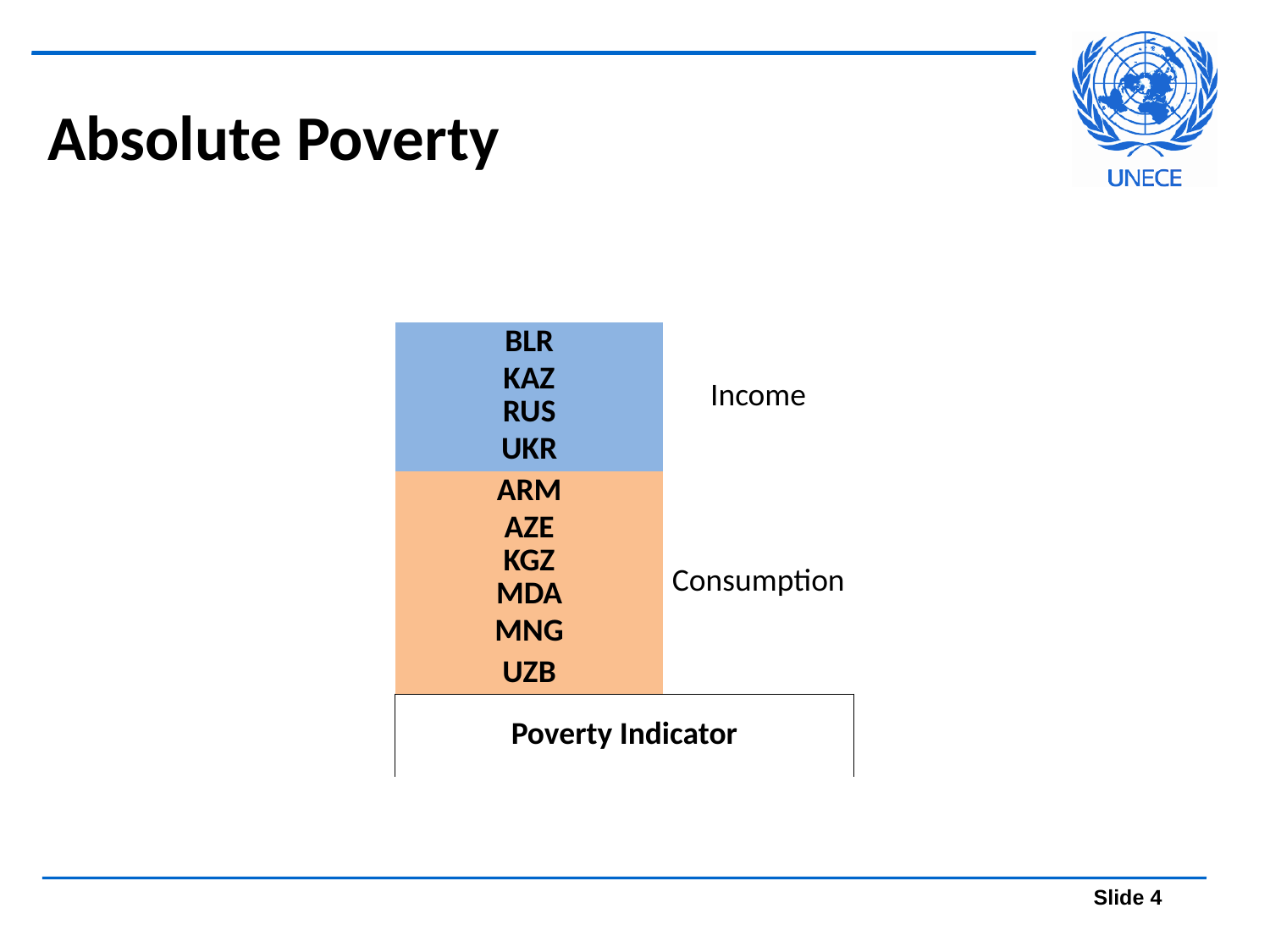

# Absolute Poverty
| BLR | Income |
| --- | --- |
| KAZ |  |
| RUS |  |
| UKR |  |
| ARM | Consumption |
| AZE |  |
| KGZ |  |
| MDA |  |
| MNG |  |
| UZB |  |
| Poverty Indicator |  |